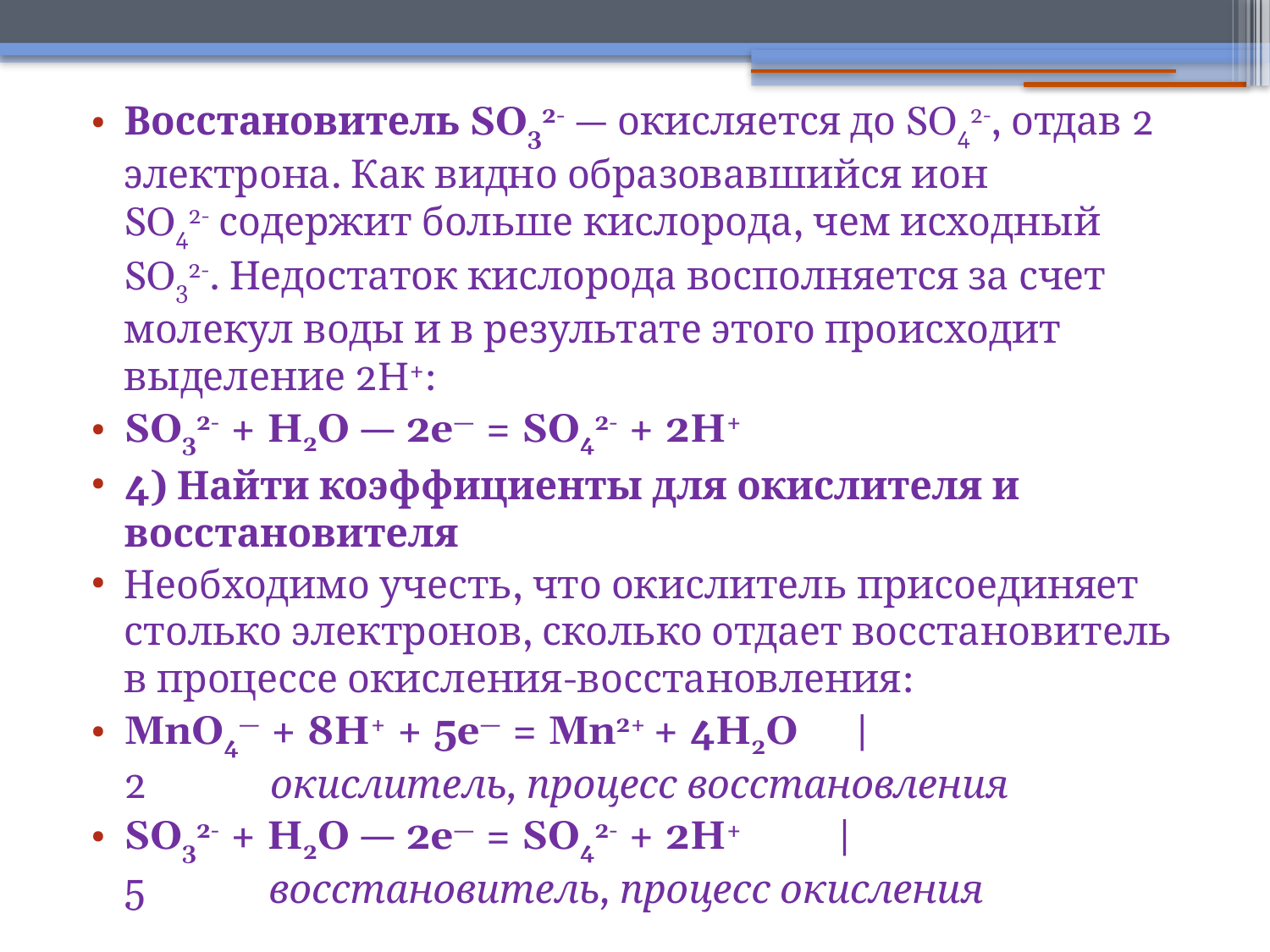

Восстановитель SO32- — окисляется до SO42-, отдав 2 электрона. Как видно образовавшийся ион SO42- содержит больше кислорода, чем исходный SO32-. Недостаток кислорода восполняется за счет молекул воды и в результате этого происходит выделение 2H+:
SO32- + H2O — 2e— = SO42- + 2H+
4) Найти коэффициенты для окислителя и восстановителя
Необходимо учесть, что окислитель присоединяет столько электронов, сколько отдает восстановитель в процессе окисления-восстановления:
MnO4— + 8H+ + 5e— = Mn2+ + 4H2O      |2             окислитель, процесс восстановления
SO32- + H2O — 2e— = SO42- + 2H+          |5             восстановитель, процесс окисления